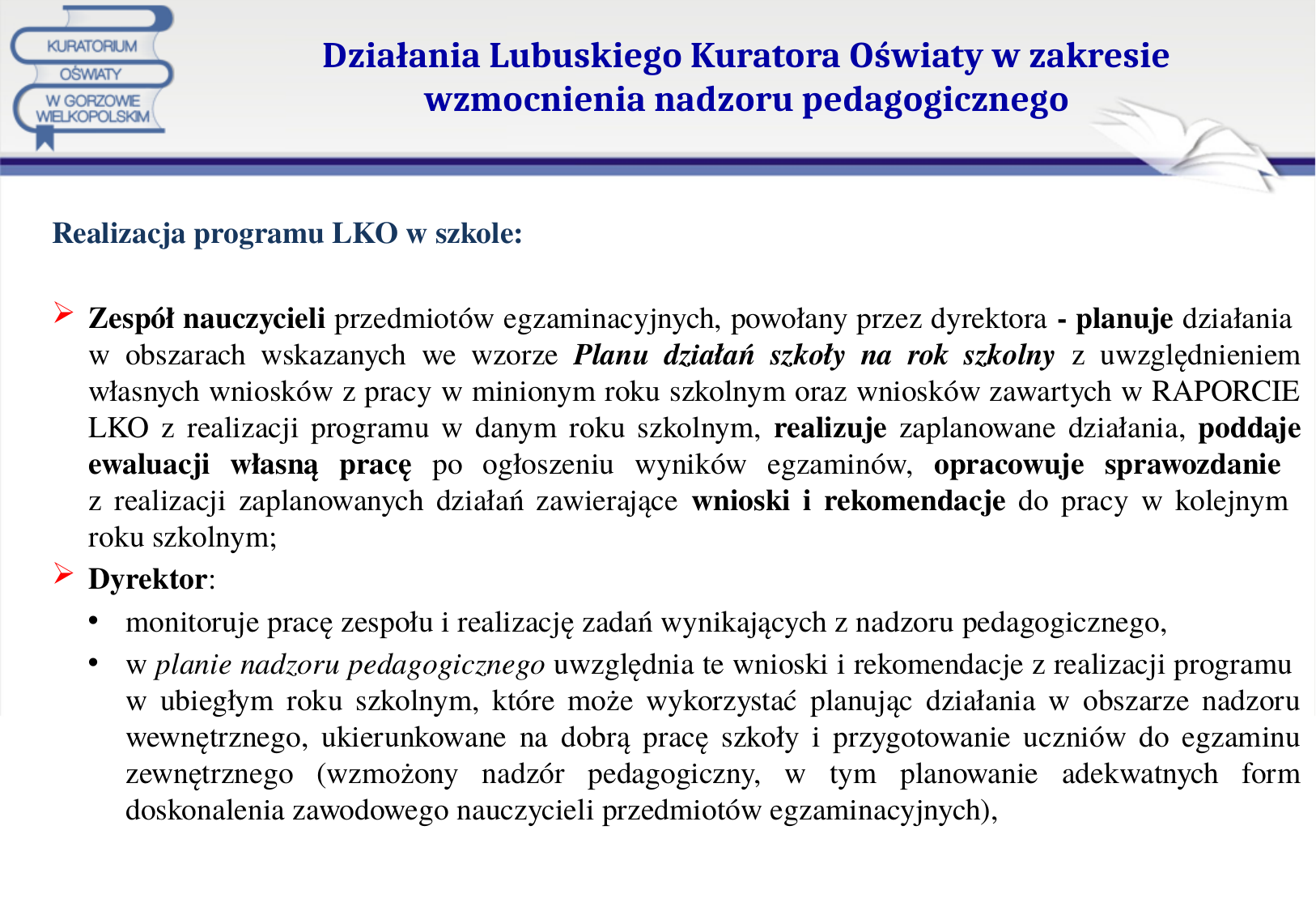

# Działania Lubuskiego Kuratora Oświaty w zakresie wzmocnienia nadzoru pedagogicznego
Realizacja programu LKO w szkole:

Zespół nauczycieli przedmiotów egzaminacyjnych, powołany przez dyrektora - planuje działania
w obszarach wskazanych we wzorze Planu działań szkoły na rok szkolny z uwzględnieniem własnych wniosków z pracy w minionym roku szkolnym oraz wniosków zawartych w RAPORCIE LKO z realizacji programu w danym roku szkolnym, realizuje zaplanowane działania, poddaje ewaluacji własną pracę po ogłoszeniu wyników egzaminów, opracowuje sprawozdanie
z realizacji zaplanowanych działań zawierające wnioski i rekomendacje do pracy w kolejnym  roku szkolnym;
Dyrektor:
monitoruje pracę zespołu i realizację zadań wynikających z nadzoru pedagogicznego,
w planie nadzoru pedagogicznego uwzględnia te wnioski i rekomendacje z realizacji programu
w ubiegłym roku szkolnym, które może wykorzystać planując działania w obszarze nadzoru wewnętrznego, ukierunkowane na dobrą pracę szkoły i przygotowanie uczniów do egzaminu zewnętrznego (wzmożony nadzór pedagogiczny, w tym planowanie adekwatnych form doskonalenia zawodowego nauczycieli przedmiotów egzaminacyjnych),